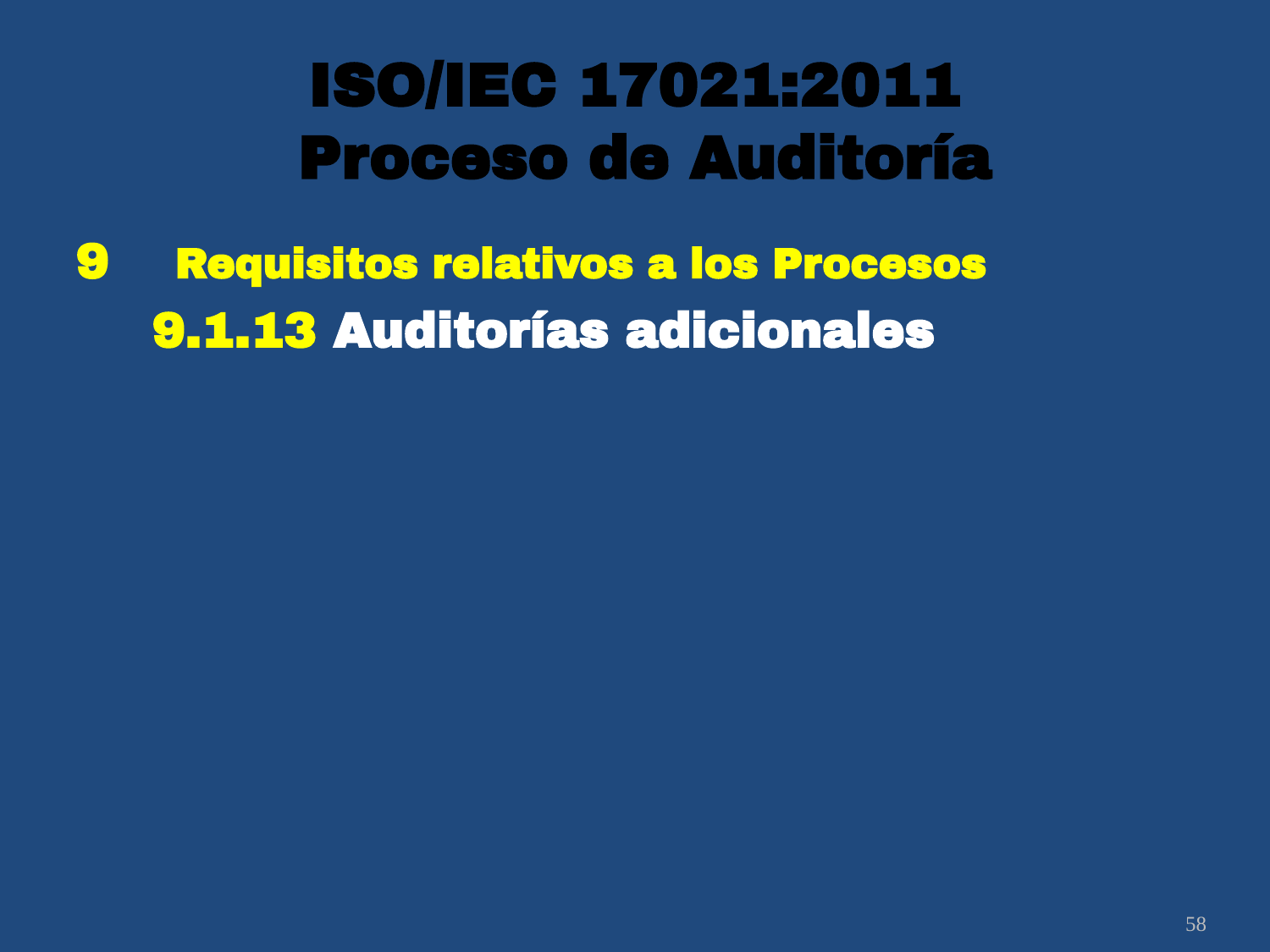

# ISO/IEC 17021:2011 Proceso de Auditoría
9	 Requisitos relativos a los Procesos
	9.1.13 Auditorías adicionales
58